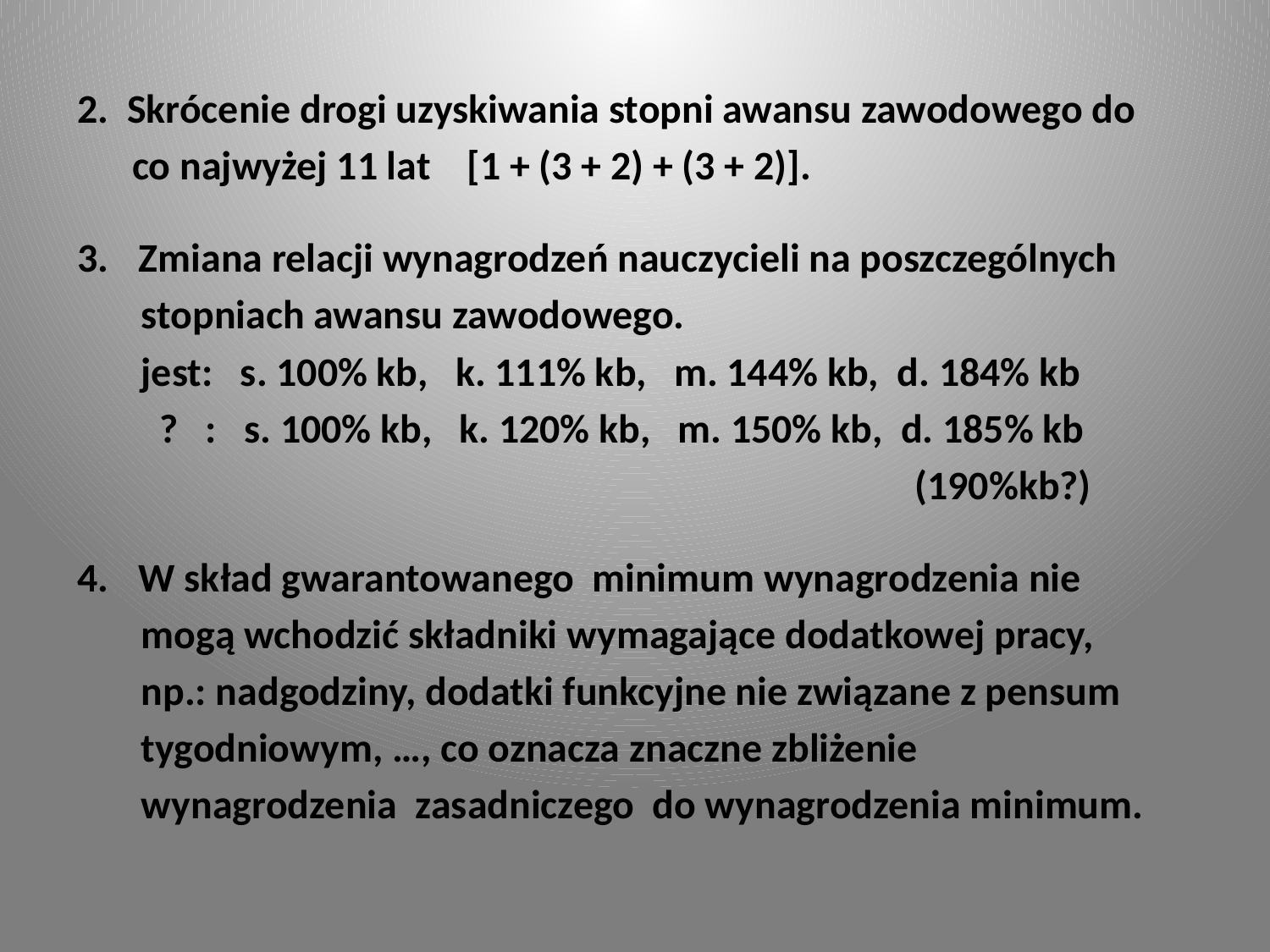

2.  Skrócenie drogi uzyskiwania stopni awansu zawodowego do
      co najwyżej 11 lat    [1 + (3 + 2) + (3 + 2)].

Zmiana relacji wynagrodzeń nauczycieli na poszczególnych
       stopniach awansu zawodowego.
       jest:   s. 100% kb,   k. 111% kb,   m. 144% kb,  d. 184% kb
         ?   :   s. 100% kb,   k. 120% kb,   m. 150% kb,  d. 185% kb
                                                                                            (190%kb?)

W skład gwarantowanego  minimum wynagrodzenia nie
       mogą wchodzić składniki wymagające dodatkowej pracy,
       np.: nadgodziny, dodatki funkcyjne nie związane z pensum
       tygodniowym, …, co oznacza znaczne zbliżenie
       wynagrodzenia  zasadniczego  do wynagrodzenia minimum.